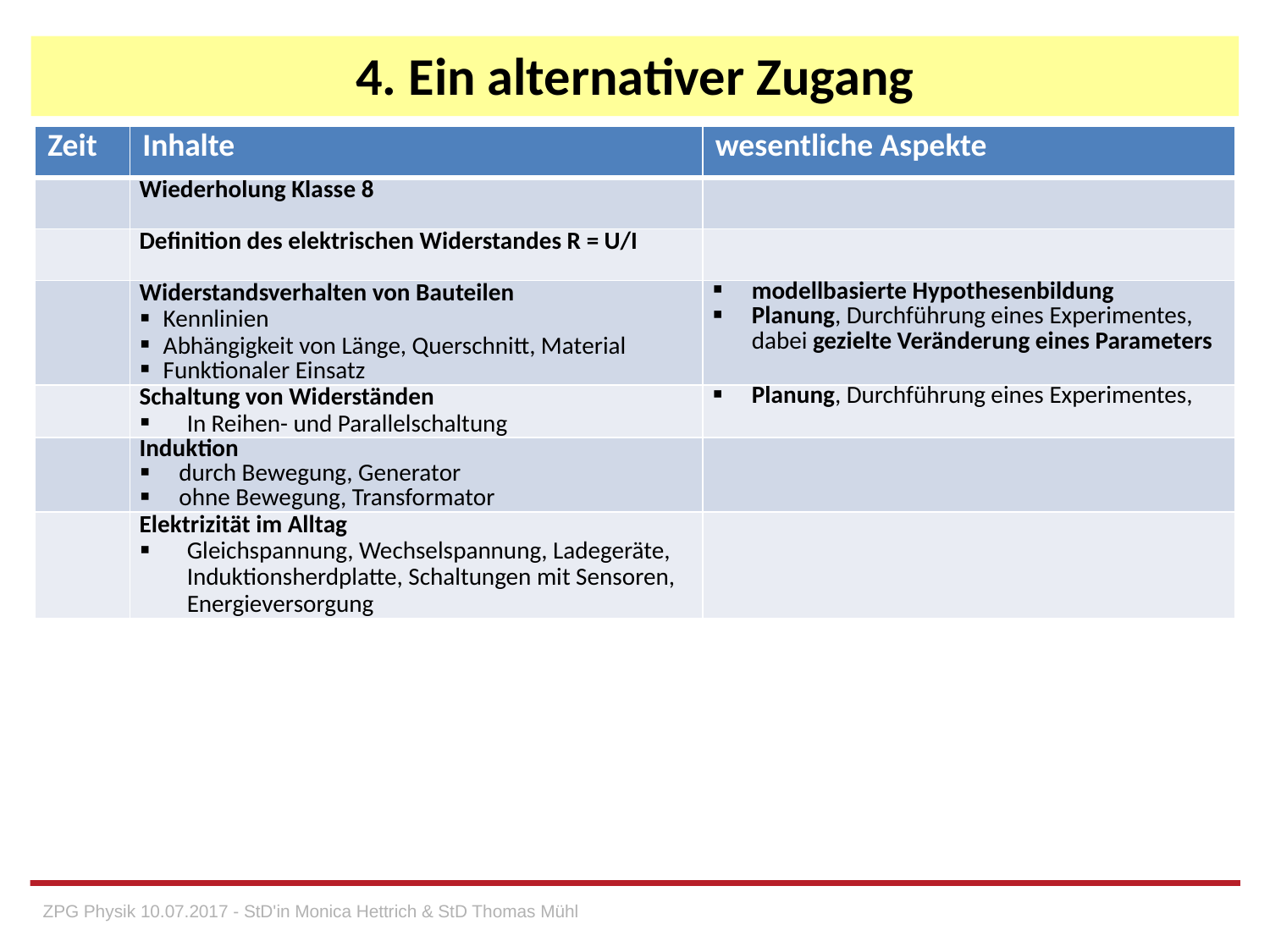

# 4. Ein alternativer Zugang
| Zeit | Inhalte | wesentliche Aspekte |
| --- | --- | --- |
|  | Wiederholung Klasse 8 |  |
|  | Definition des elektrischen Widerstandes R = U/I |  |
|  | Widerstandsverhalten von Bauteilen Kennlinien Abhängigkeit von Länge, Querschnitt, Material Funktionaler Einsatz | modellbasierte Hypothesenbildung Planung, Durchführung eines Experimentes, dabei gezielte Veränderung eines Parameters |
|  | Schaltung von Widerständen In Reihen- und Parallelschaltung | Planung, Durchführung eines Experimentes, |
|  | Induktion durch Bewegung, Generator ohne Bewegung, Transformator |  |
|  | Elektrizität im Alltag Gleichspannung, Wechselspannung, Ladegeräte, Induktionsherdplatte, Schaltungen mit Sensoren, Energieversorgung |  |
ZPG Physik 10.07.2017 - StD'in Monica Hettrich & StD Thomas Mühl